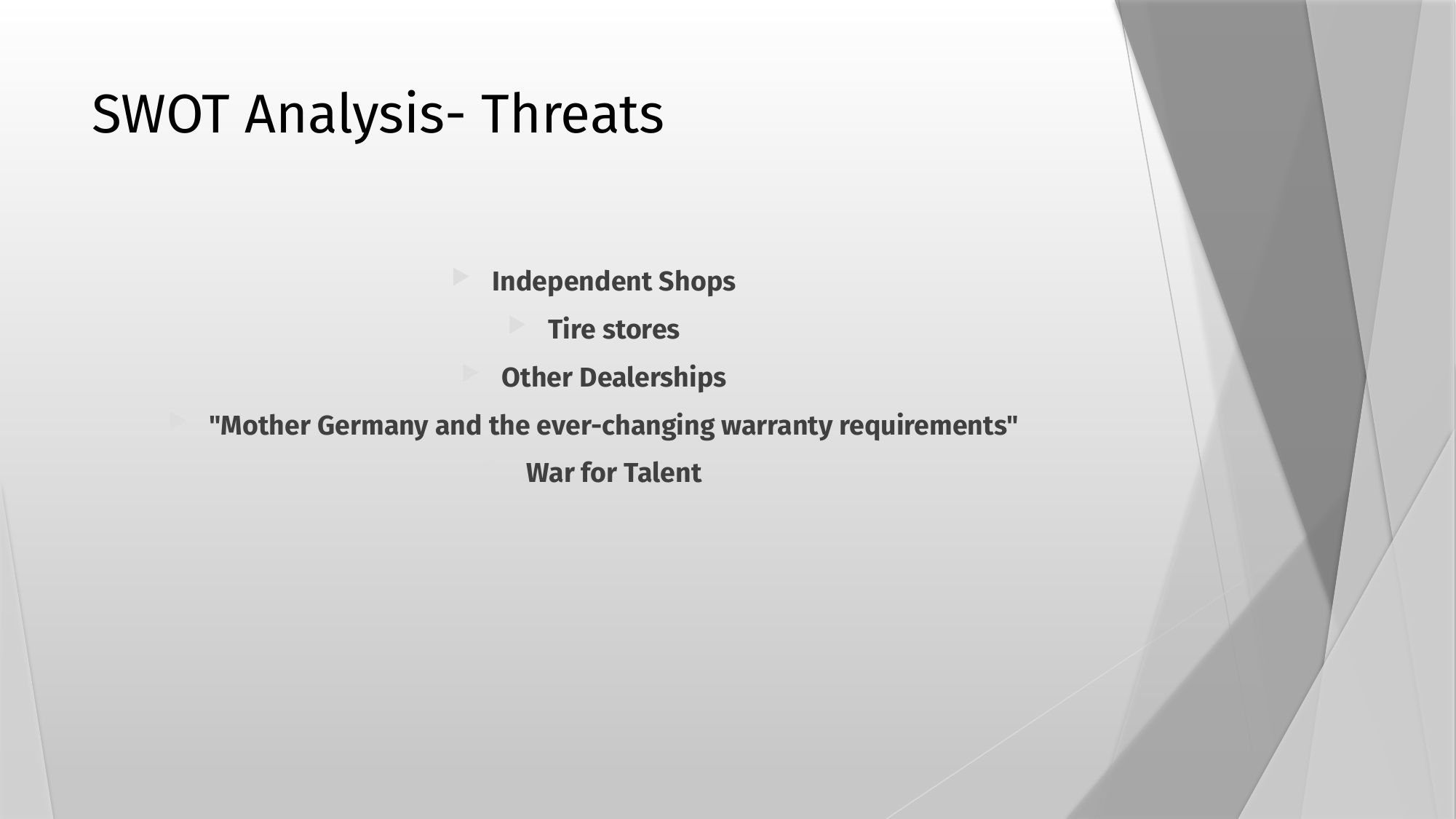

# SWOT Analysis- Threats
Independent Shops
Tire stores
Other Dealerships
"Mother Germany and the ever-changing warranty requirements"
War for Talent